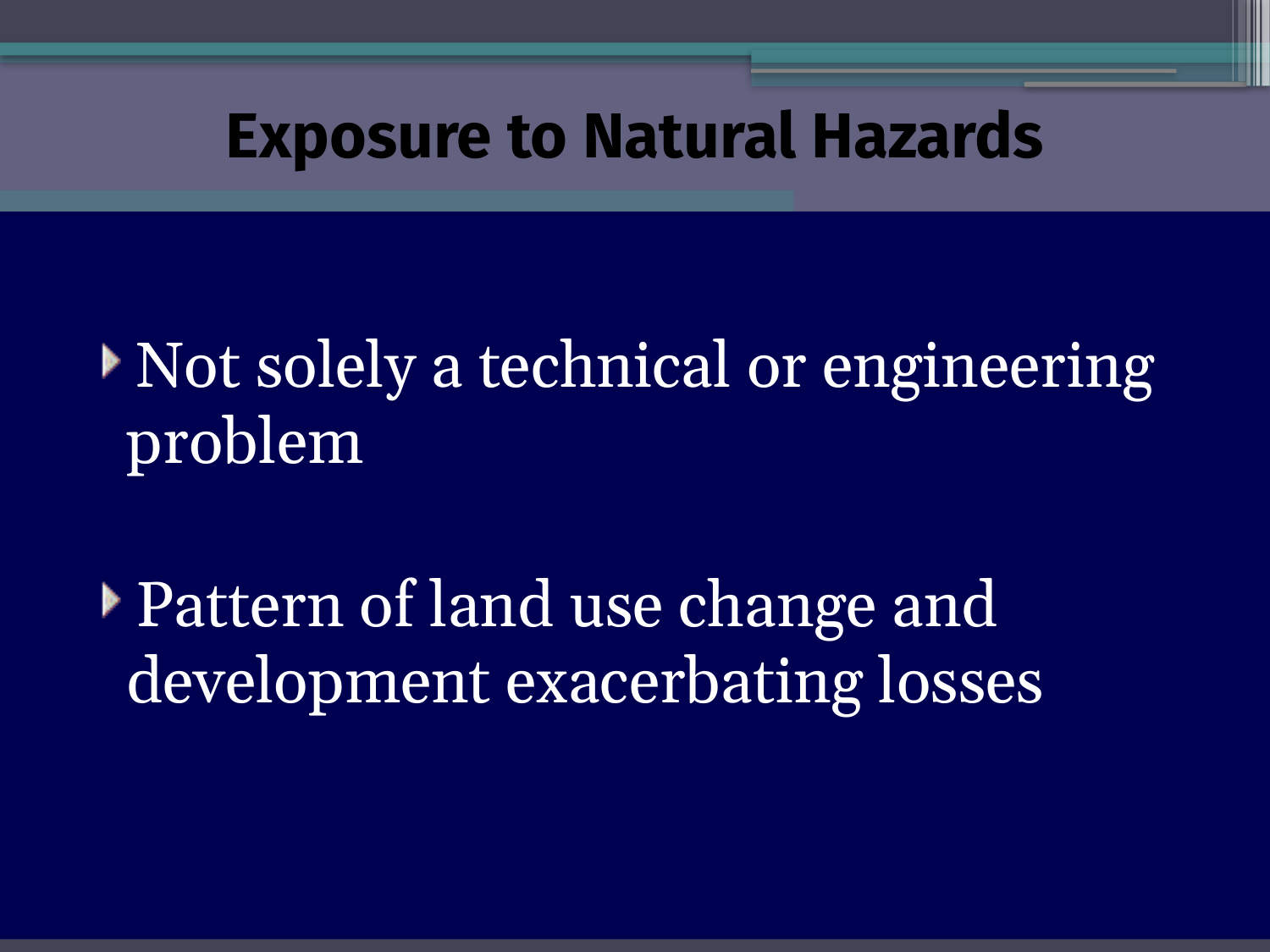

# Exposure to Natural Hazards
Not solely a technical or engineering problem

Pattern of land use change and development exacerbating losses